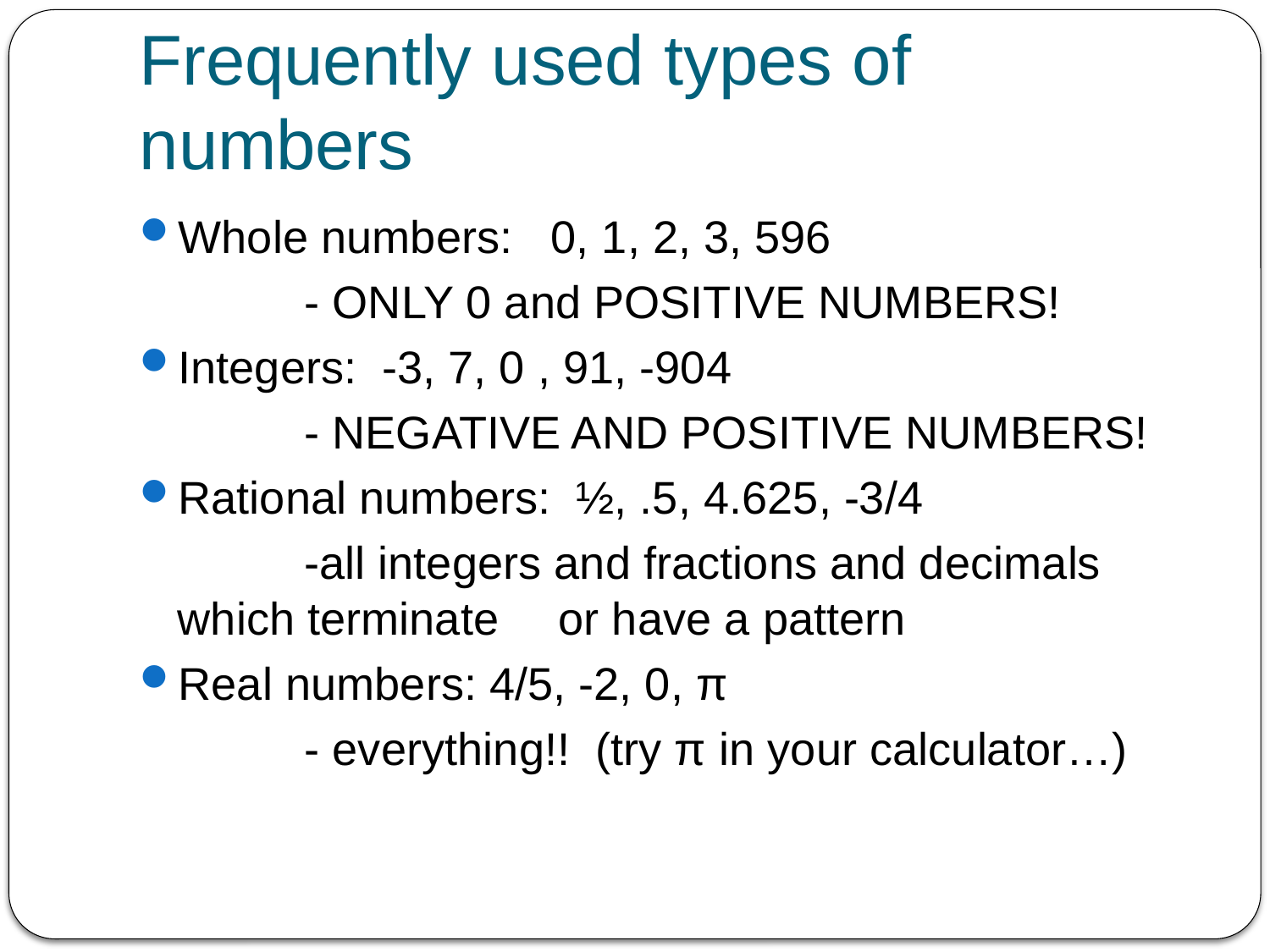

# Frequently used types of numbers
Whole numbers:   0, 1, 2, 3, 596
		- ONLY 0 and POSITIVE NUMBERS!
Integers:  -3, 7, 0 , 91, -904
		- NEGATIVE AND POSITIVE NUMBERS!
Rational numbers:  ½, .5, 4.625, -3/4
		-all integers and fractions and decimals which terminate 	or have a pattern
Real numbers: 4/5, -2, 0, π
		- everything!!  (try π in your calculator…)